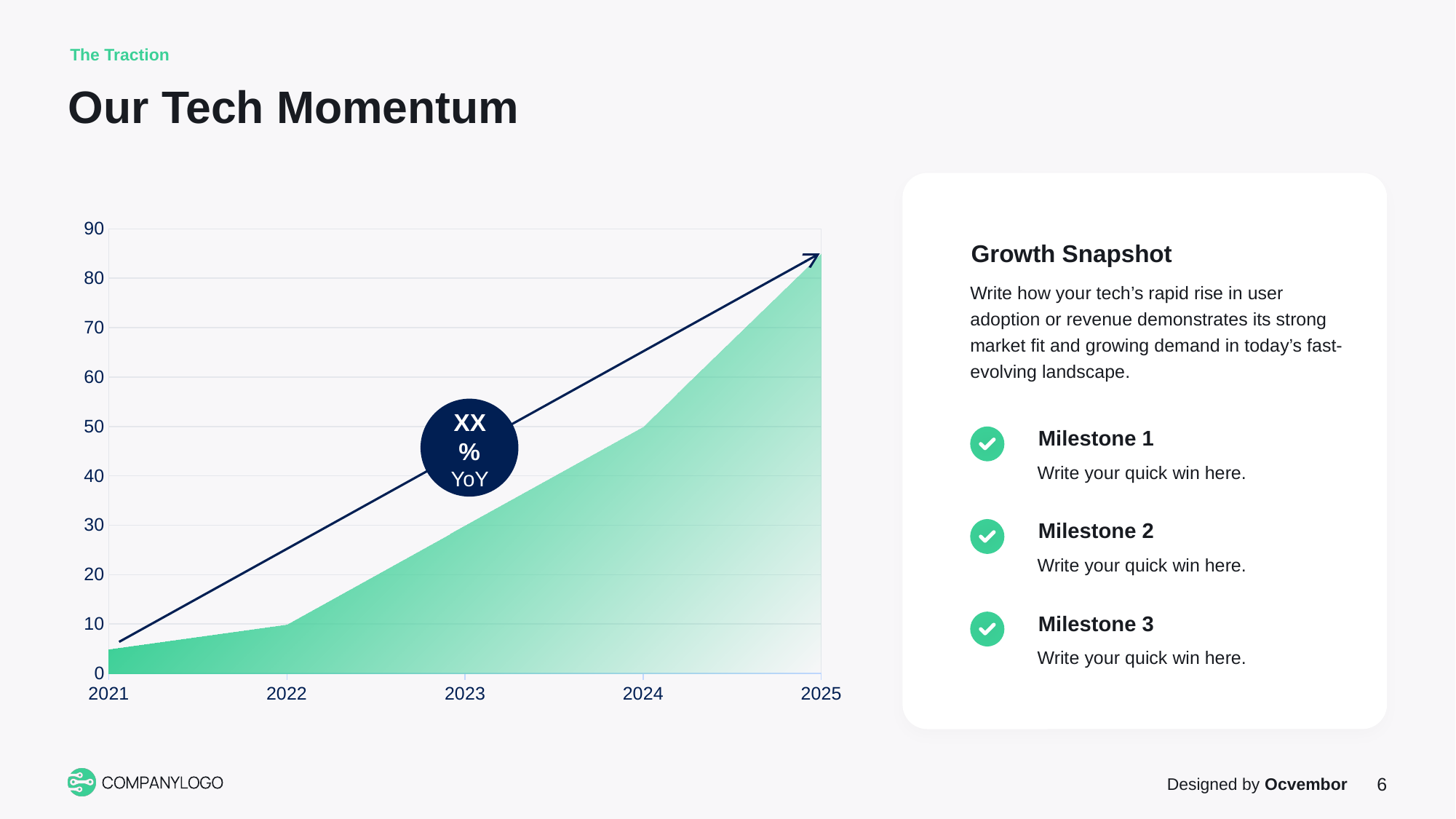

The Traction
# Our Tech Momentum

### Chart

| Category | Series 1 |
|---|---|
| 2021 | 5.0 |
| 2022 | 10.0 |
| 2023 | 30.0 |
| 2024 | 50.0 |
| 2025 | 85.0 |
XX%
YoY
Growth Snapshot
Write how your tech’s rapid rise in user adoption or revenue demonstrates its strong market fit and growing demand in today’s fast-evolving landscape.
Milestone 1

Write your quick win here.
Milestone 2

Write your quick win here.
Milestone 3

Write your quick win here.